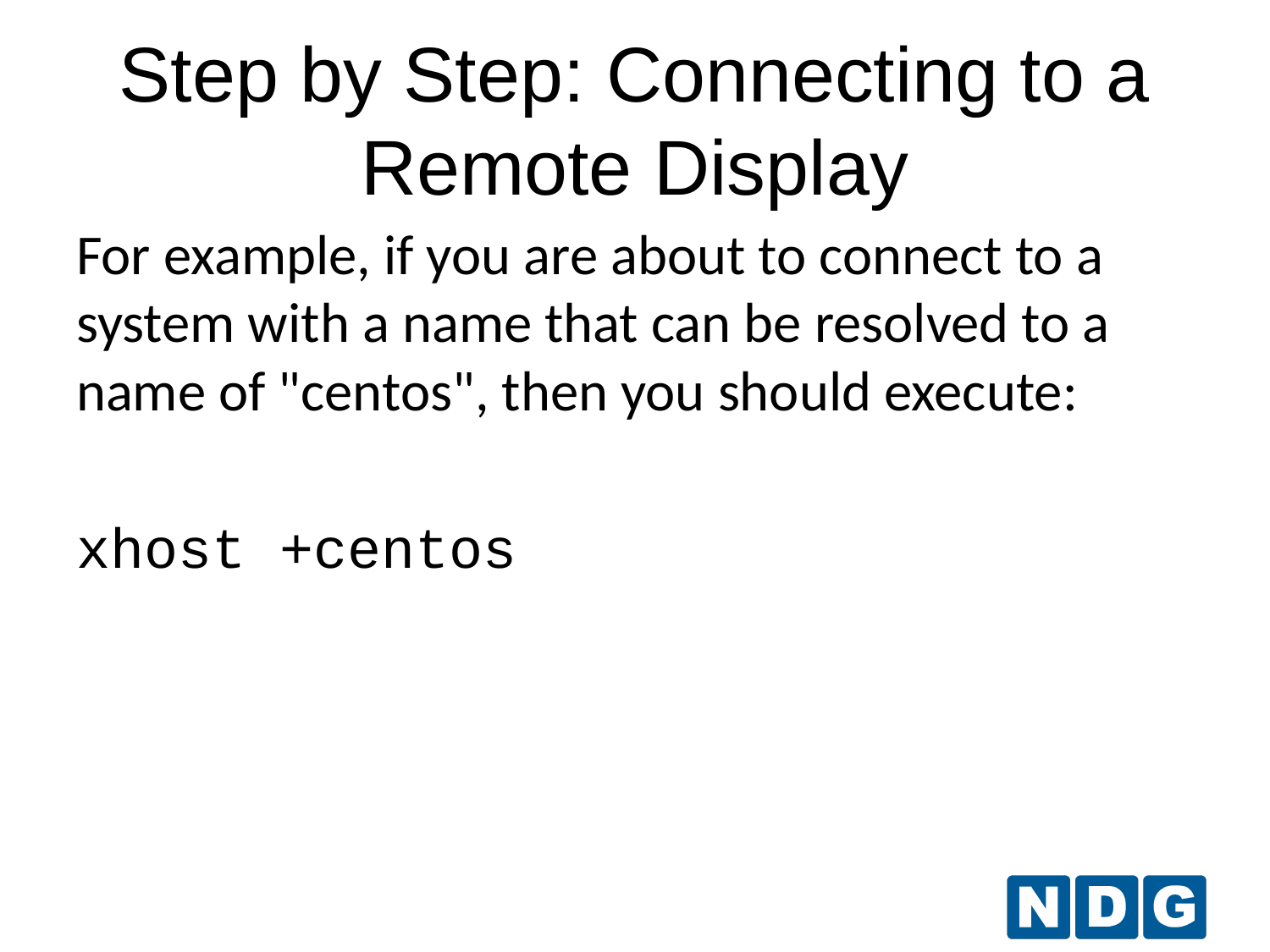

# Step by Step: Connecting to a Remote Display
For example, if you are about to connect to a system with a name that can be resolved to a name of "centos", then you should execute:

xhost +centos